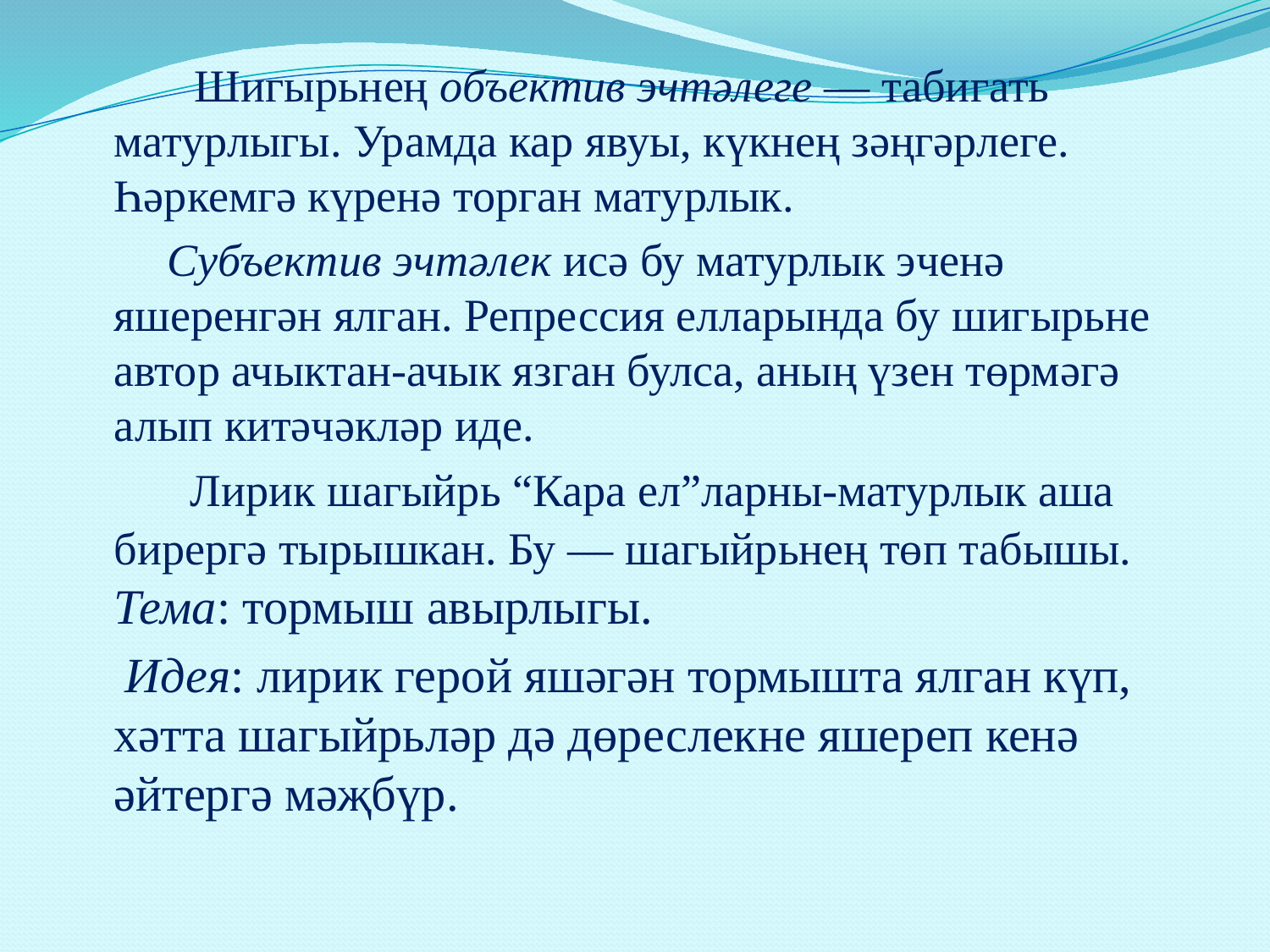

Шигырьнең объектив эчтәлеге — табигать матурлыгы. Урамда кар явуы, күкнең зәңгәрлеге. Һәркемгә күренә торган матурлык.
        Субъектив эчтәлек исә бу матурлык эченә яшеренгән ялган. Репрессия елларында бу шигырьне автор ачыктан-ачык язган булса, аның үзен төрмәгә алып китәчәкләр иде.
          Лирик шагыйрь “Кара ел”ларны-матурлык аша бирергә тырышкан. Бу — шагыйрьнең төп табышы. Тема: тормыш авырлыгы.
    Идея: лирик герой яшәгән тормышта ялган күп, хәтта шагыйрьләр дә дөреслекне яшереп кенә әйтергә мәҗбүр.